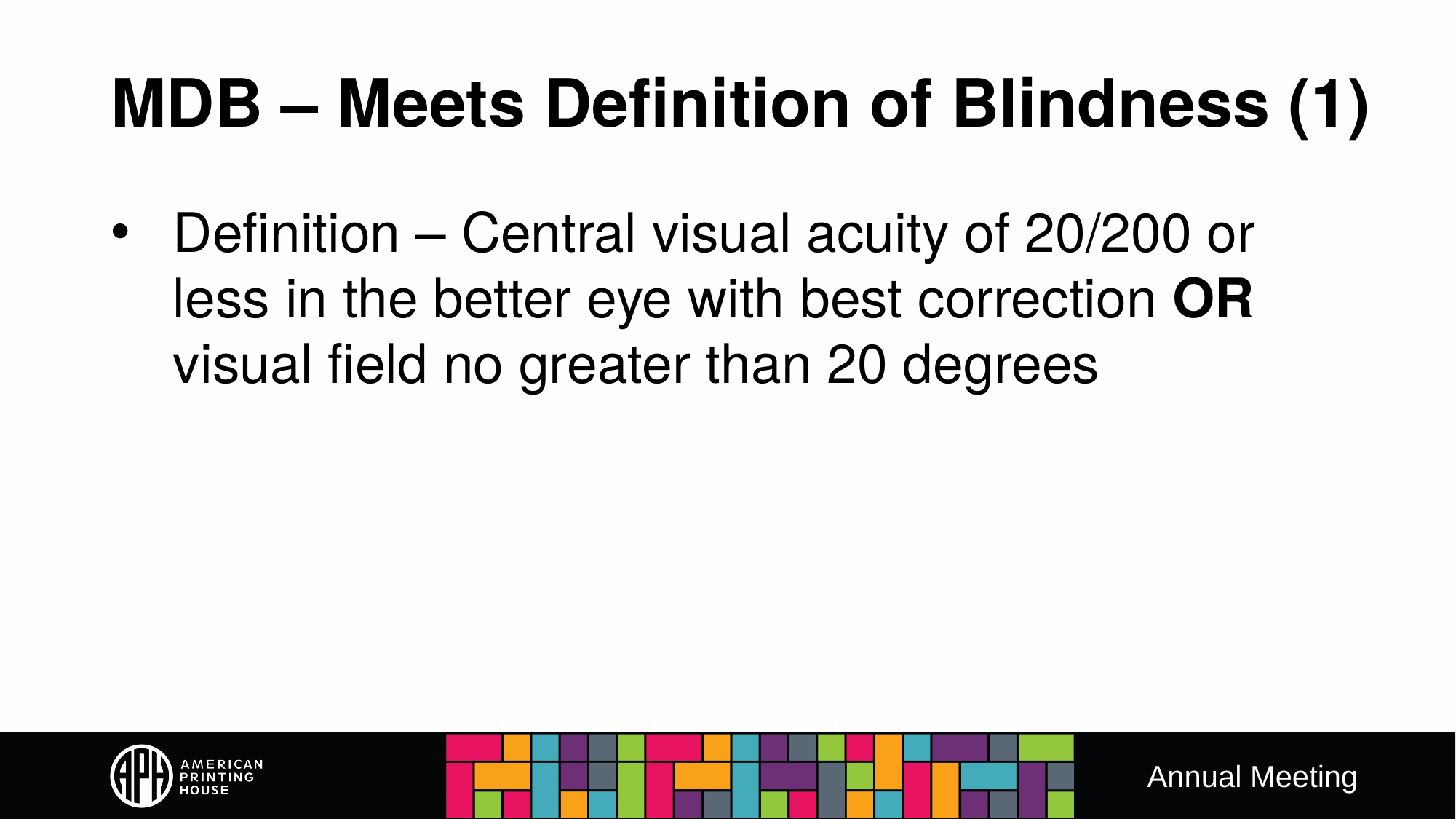

# MDB – Meets Definition of Blindness (1)
Definition – Central visual acuity of 20/200 or less in the better eye with best correction OR visual field no greater than 20 degrees